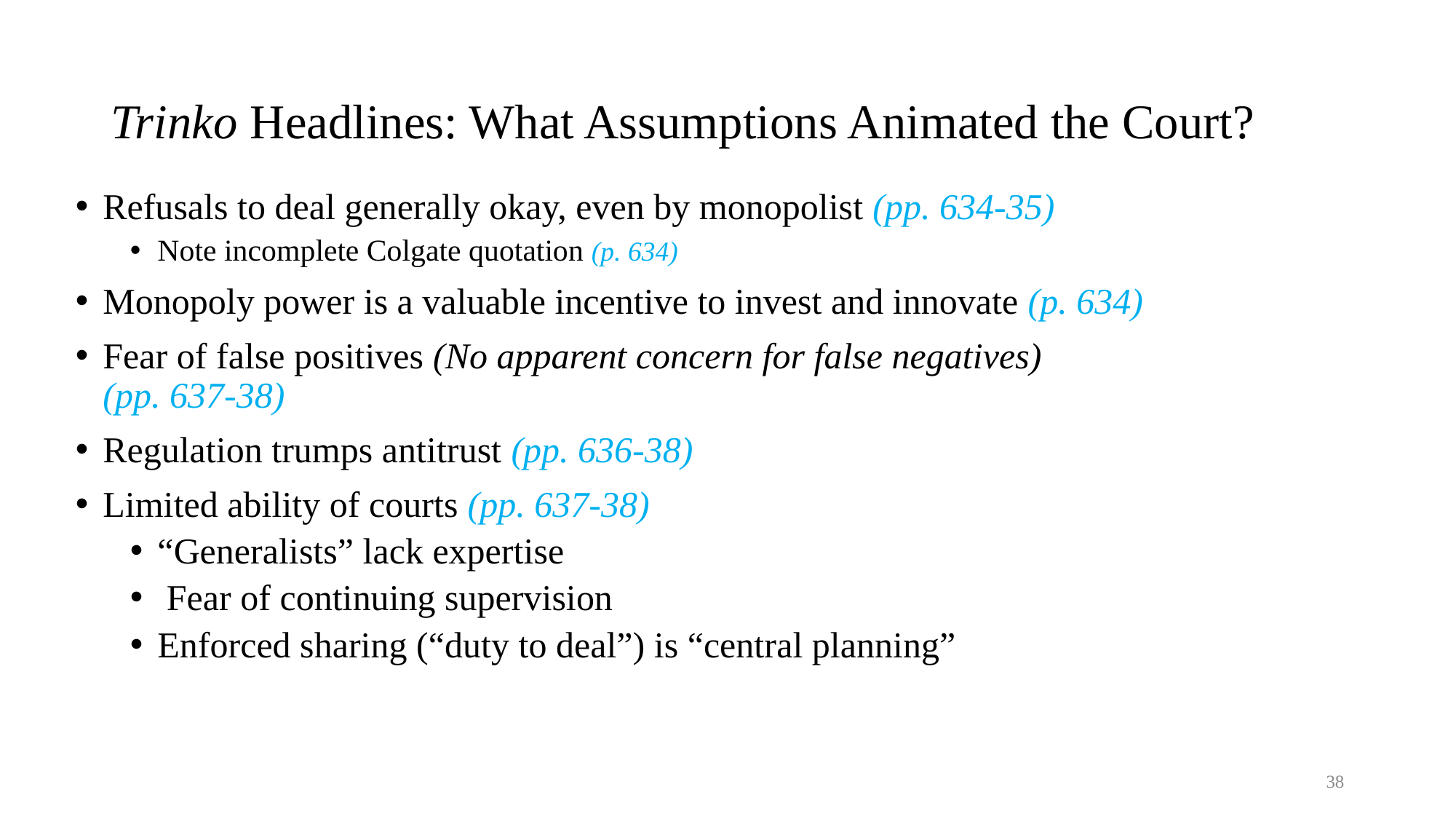

# Trinko Headlines: What Assumptions Animated the Court?
Refusals to deal generally okay, even by monopolist (pp. 634-35)
Note incomplete Colgate quotation (p. 634)
Monopoly power is a valuable incentive to invest and innovate (p. 634)
Fear of false positives (No apparent concern for false negatives)           (pp. 637-38)
Regulation trumps antitrust (pp. 636-38)
Limited ability of courts (pp. 637-38)
“Generalists” lack expertise
 Fear of continuing supervision
Enforced sharing (“duty to deal”) is “central planning”

38